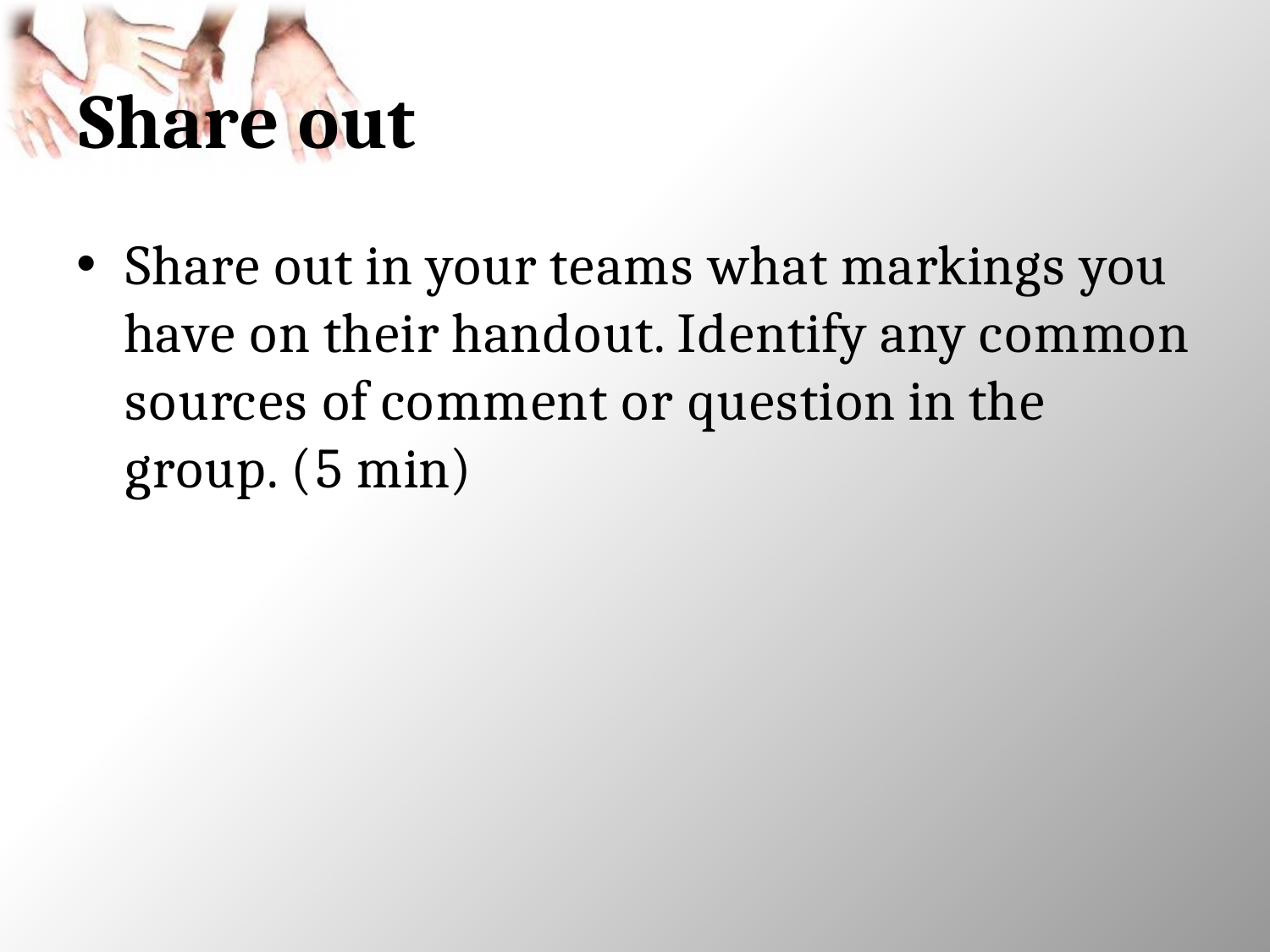

# Share out
Share out in your teams what markings you have on their handout. Identify any common sources of comment or question in the group. (5 min)